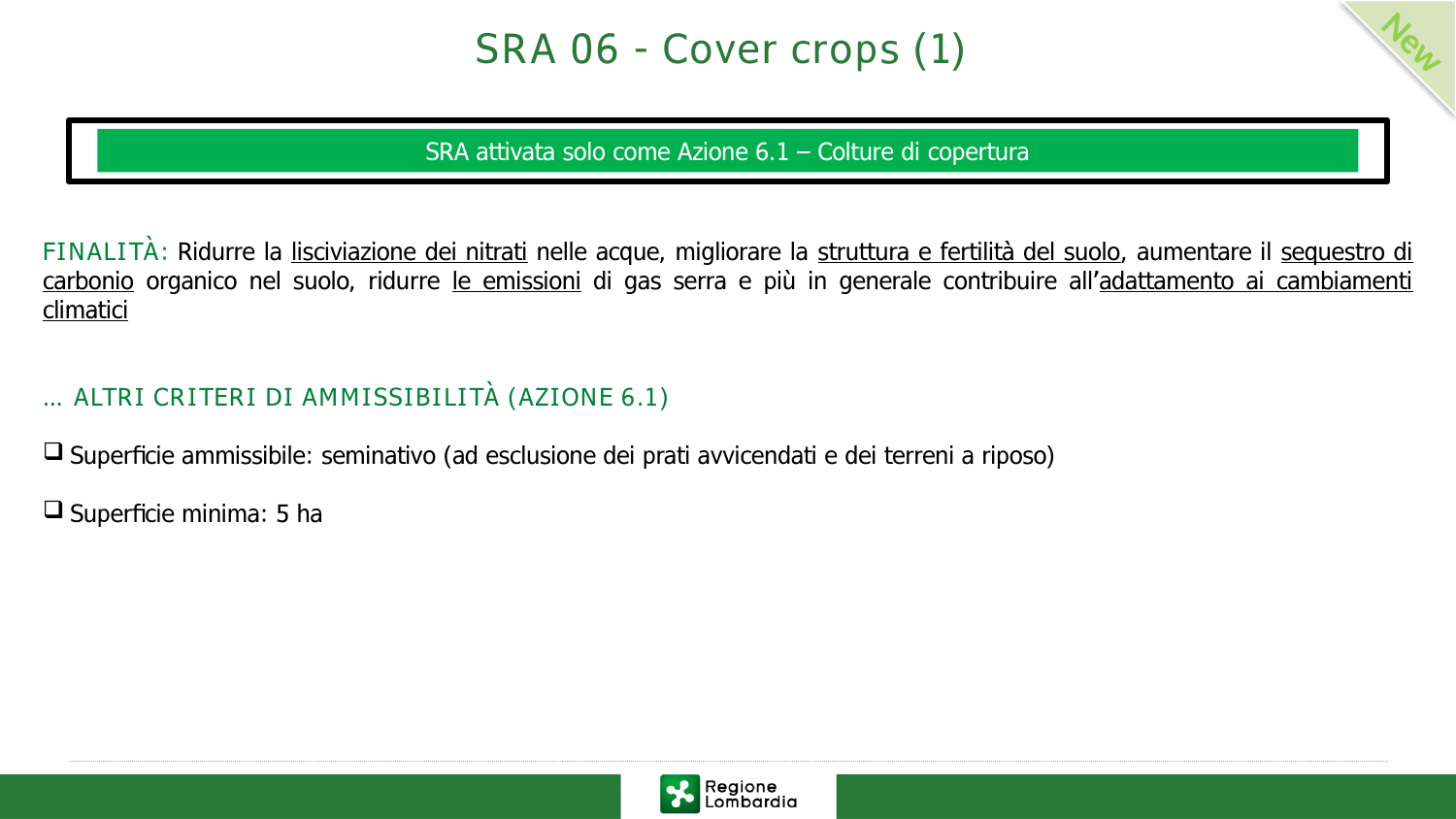

New
# SRA 06 - Cover crops (1)

SRA attivata solo come Azione 6.1 – Colture di copertura
FINALITÀ: Ridurre la lisciviazione dei nitrati nelle acque, migliorare la struttura e fertilità del suolo, aumentare il sequestro di carbonio organico nel suolo, ridurre le emissioni di gas serra e più in generale contribuire all’adattamento ai cambiamenti climatici

… ALTRI CRITERI DI AMMISSIBILITÀ (AZIONE 6.1)

Superficie ammissibile: seminativo (ad esclusione dei prati avvicendati e dei terreni a riposo)

Superficie minima: 5 ha